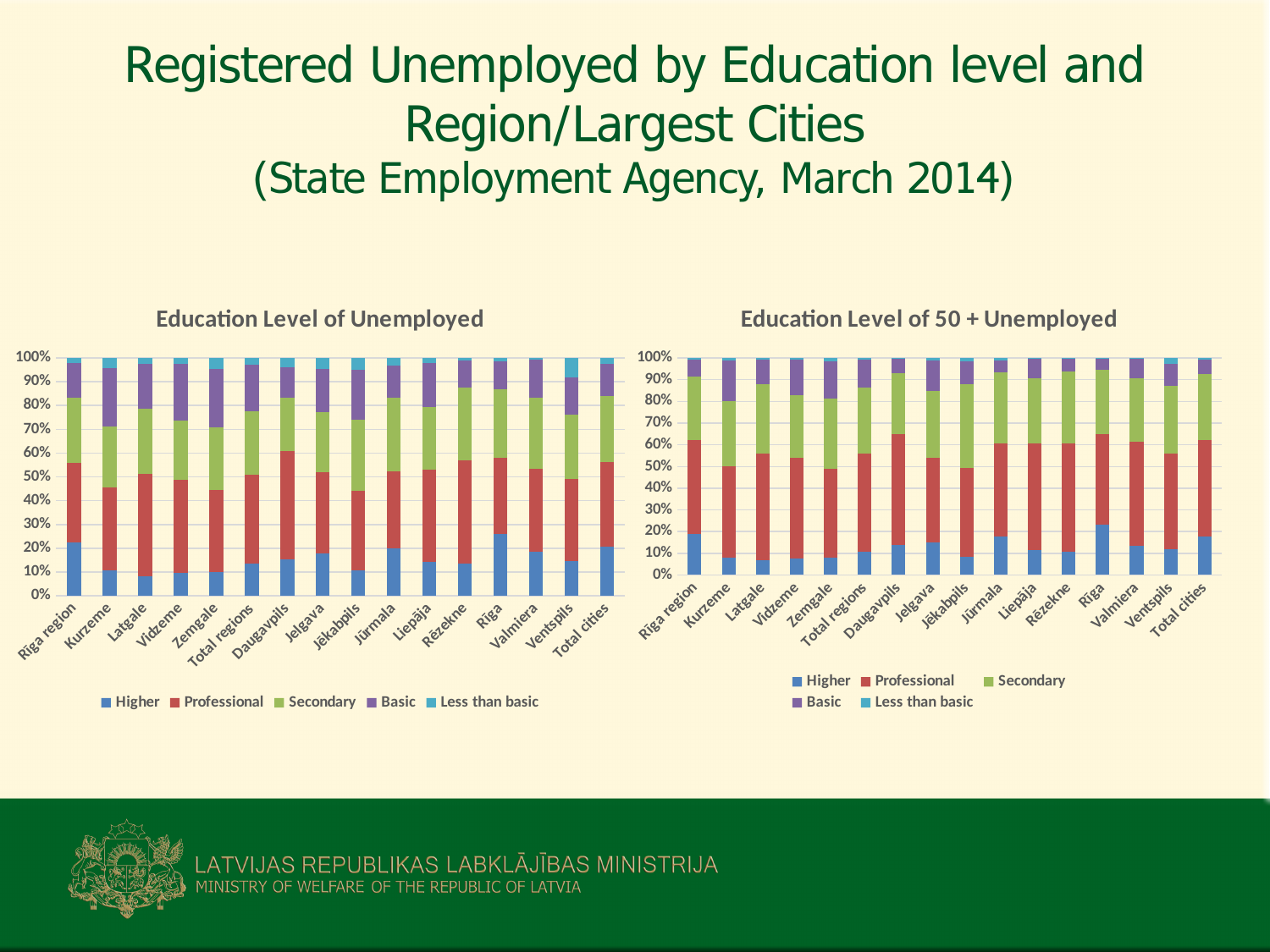

Registered Unemployed by Education level and Region/Largest Cities
(State Employment Agency, March 2014)

### Chart: Education Level of Unemployed

| Category | Higher | Professional | Secondary | Basic | Less than basic |
|---|---|---|---|---|---|
| Rīga region | 0.2252376670092497 | 0.33514260020555037 | 0.2723535457348414 | 0.14462358684480986 | 0.022642600205549875 |
| Kurzeme | 0.1073982490142352 | 0.34959566931765096 | 0.2564325335828378 | 0.24527167011962842 | 0.041301877965648645 |
| Latgale | 0.08372711163614885 | 0.43022740696987655 | 0.271522445363261 | 0.18871825162433586 | 0.025804784406379212 |
| Vidzeme | 0.09659511472982976 | 0.39017394522575927 | 0.25083271650629163 | 0.23824944485566293 | 0.02414877868245744 |
| Zemgale | 0.09990331936835323 | 0.34643893006767684 | 0.2629713180792783 | 0.2458910731550114 | 0.04479535932968096 |
| Total regions | 0.1366290829504082 | 0.37172611947265294 | 0.26602840042735487 | 0.19616832802597323 | 0.029448069123611382 |
| Daugavpils | 0.15497138011447986 | 0.45558617765528986 | 0.22387110451558187 | 0.1278354886580454 | 0.03773584905660384 |
| Jelgava | 0.17685877694676638 | 0.344038715354158 | 0.25252969643642764 | 0.1799384073911134 | 0.04663440387153543 |
| Jēkabpils | 0.10900473933649302 | 0.33412322274881556 | 0.29857819905213306 | 0.20853080568720395 | 0.04976303317535552 |
| Jūrmala | 0.19801401869158877 | 0.32418224299065496 | 0.3119158878504681 | 0.13376168224299084 | 0.03212616822429906 |
| Liepāja | 0.14144670562159994 | 0.38948216804352265 | 0.2619383437437034 | 0.18436429578883756 | 0.02276848680233725 |
| Rēzekne | 0.13500967117988388 | 0.43481624758220566 | 0.305609284332689 | 0.11257253384912959 | 0.011992263056092842 |
| Rīga | 0.2603266090297797 | 0.3197246237592067 | 0.28834454050592384 | 0.1163944924751842 | 0.015209734229907158 |
| Valmiera | 0.18478260869565216 | 0.3478260869565221 | 0.29891304347826086 | 0.16168478260869565 | 0.006793478260869573 |
| Ventspils | 0.1478779840848807 | 0.34549071618037136 | 0.26790450928382015 | 0.15716180371352786 | 0.08156498673740066 |
| Total cities | 0.2051535144682839 | 0.3567458049768819 | 0.2768715257935481 | 0.13631876980622393 | 0.02491038495506258 |

### Chart: Education Level of 50 + Unemployed

| Category | Higher | Professional | Secondary | Basic | Less than basic |
|---|---|---|---|---|---|
| Rīga region | 0.18995633187772978 | 0.43193468767799553 | 0.29077273590279135 | 0.08069109550028497 | 0.006645149041199932 |
| Kurzeme | 0.08040578621078338 | 0.41950028179598015 | 0.30264888220928104 | 0.18467029870373847 | 0.012774751080217937 |
| Latgale | 0.06720302886890683 | 0.4926644581164221 | 0.3192617132039757 | 0.11452910553715102 | 0.006341694273544732 |
| Vidzeme | 0.07427447122479097 | 0.46556812592228286 | 0.29045745204131823 | 0.1601082144613872 | 0.009591736350221371 |
| Zemgale | 0.07921235175654519 | 0.40904005370328933 | 0.3228910270754087 | 0.1711792347281272 | 0.01767733273663012 |
| Total regions | 0.10856194753554375 | 0.44938066767743307 | 0.30526074892010185 | 0.12755671253253997 | 0.009239923334382245 |
| Daugavpils | 0.1376421304608021 | 0.5116696588868946 | 0.2794733692399768 | 0.06582884500299221 | 0.005385996409335727 |
| Jelgava | 0.1497524752475249 | 0.38985148514851536 | 0.3081683168316835 | 0.14232673267326731 | 0.02103960396039605 |
| Jēkabpils | 0.08353221957040571 | 0.41050119331742285 | 0.38424821002386667 | 0.10739856801909305 | 0.01431980906921243 |
| Jūrmala | 0.17873651771956856 | 0.426810477657936 | 0.32819722650231126 | 0.055469953775038515 | 0.0107858243451464 |
| Liepāja | 0.11621472053126744 | 0.4903154399557281 | 0.30049806308799176 | 0.08743774211400113 | 0.005534034311012731 |
| Rēzekne | 0.10572259941804084 | 0.5004849660523764 | 0.33268671193016564 | 0.058195926285160036 | 0.0029097963142580047 |
| Rīga | 0.23035657936257478 | 0.41763963395392867 | 0.2969390975071 | 0.051593562638056166 | 0.0034711265383401747 |
| Valmiera | 0.13333333333333341 | 0.4800000000000003 | 0.29333333333333333 | 0.08888888888888899 | 0.00444444444444445 |
| Ventspils | 0.11860940695296524 | 0.44171779141104295 | 0.3108384458077715 | 0.10224948875255624 | 0.02658486707566467 |
| Total cities | 0.17618622638702974 | 0.4456343894094898 | 0.30313847984530756 | 0.06849620705042406 | 0.006544697307749522 |